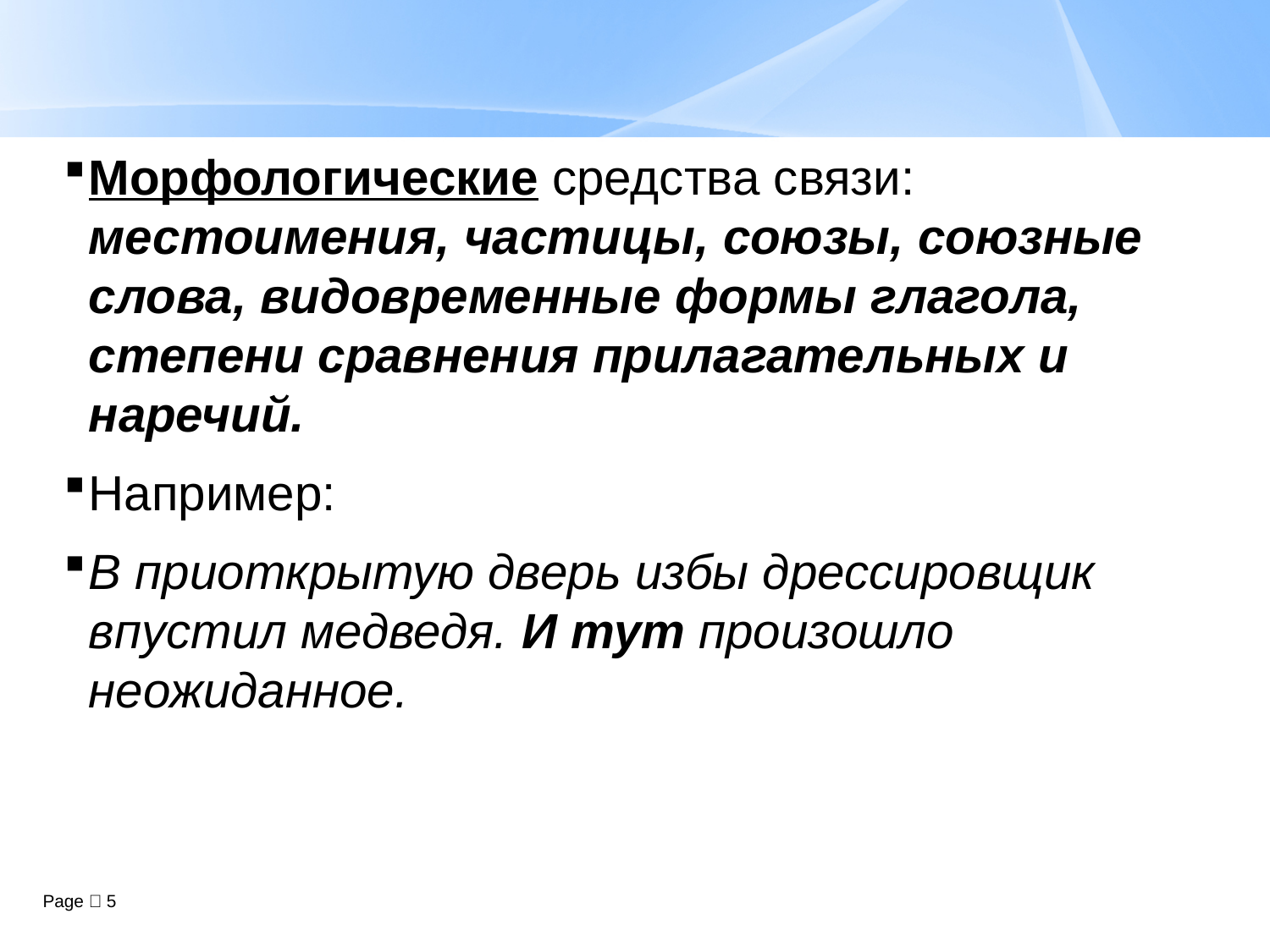

Морфологические средства связи: местоимения, частицы, союзы, союзные слова, видовременные формы глагола, степени сравнения прилагательных и наречий.
Например:
В приоткрытую дверь избы дрессировщик впустил медведя. И тут произошло неожиданное.